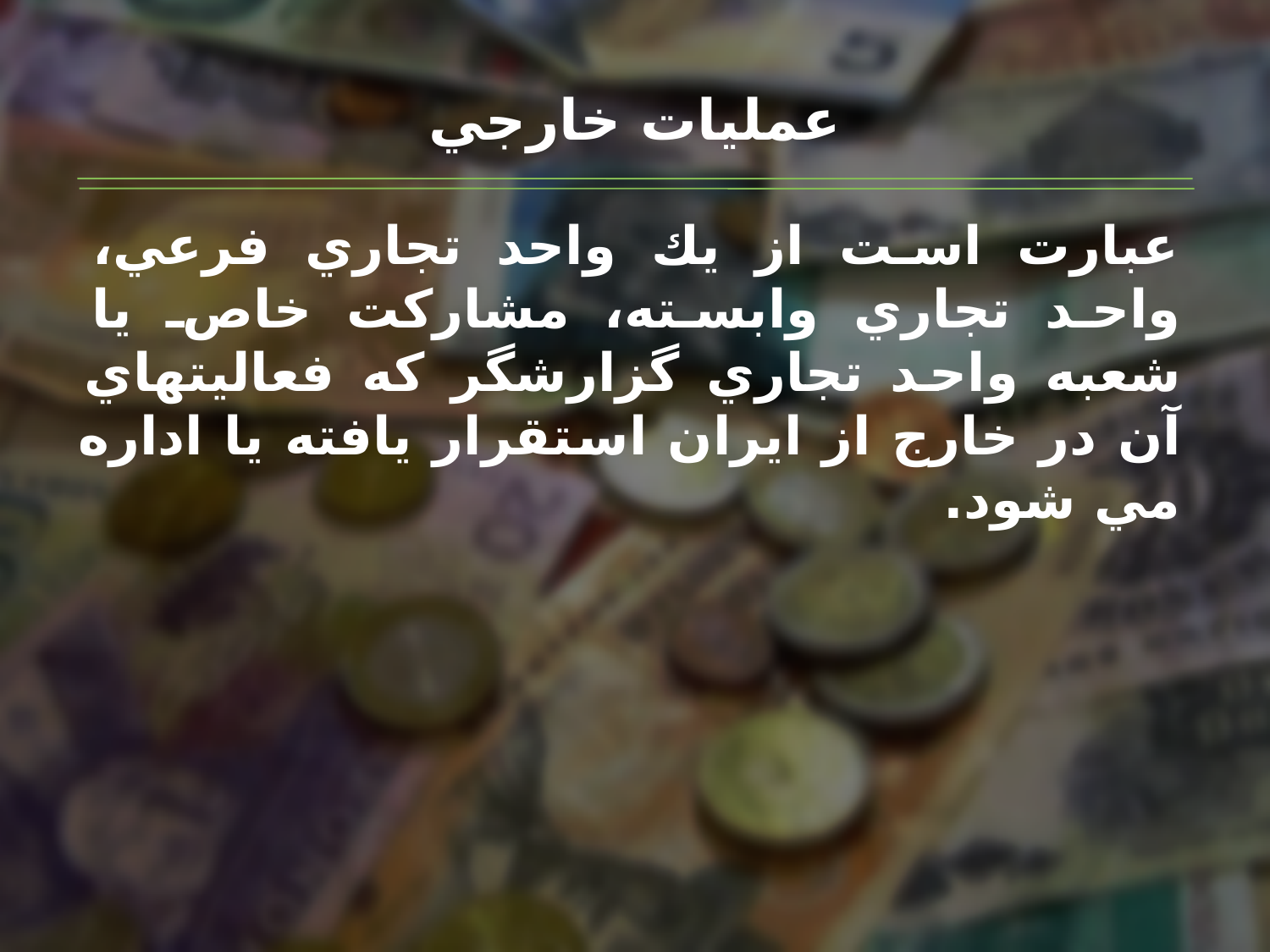

# عمليات‌ خارجي
عبارت‌ است‌ از يك‌ واحد تجاري‌ فرعي‌، واحد تجاري‌ وابسته‌، مشاركت‌ خاص‌ يا شعبه‌ واحد تجاري‌ گزارشگر كه‌ فعاليتهاي‌ آن‌ در خارج‌ از ايران‌ استقرار يافته‌ يا اداره‌ مي‌ شود.